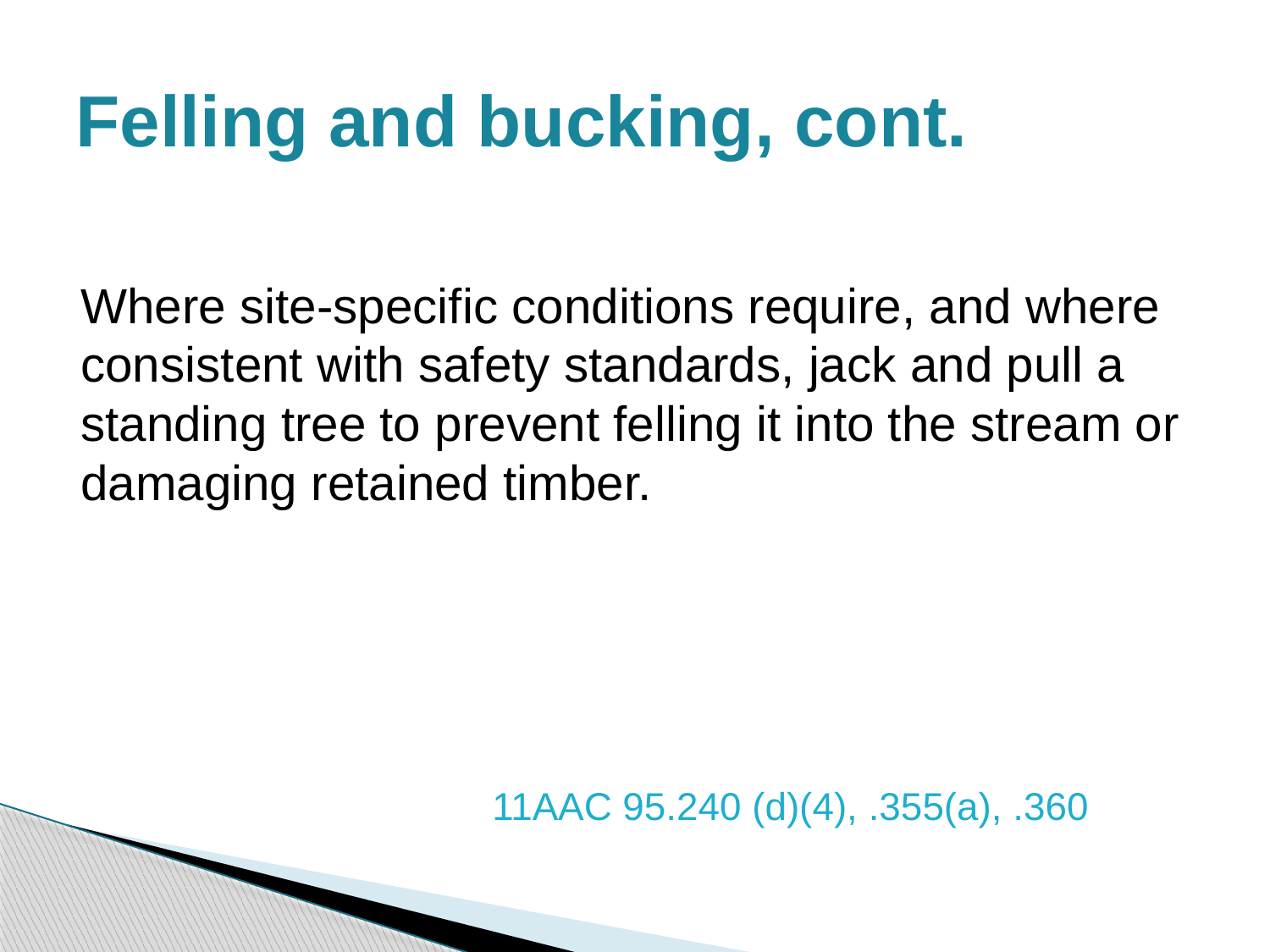

# Felling and bucking, cont.

Where site-specific conditions require, and where consistent with safety standards, jack and pull a standing tree to prevent felling it into the stream or damaging retained timber.

			  11AAC 95.240 (d)(4), .355(a), .360